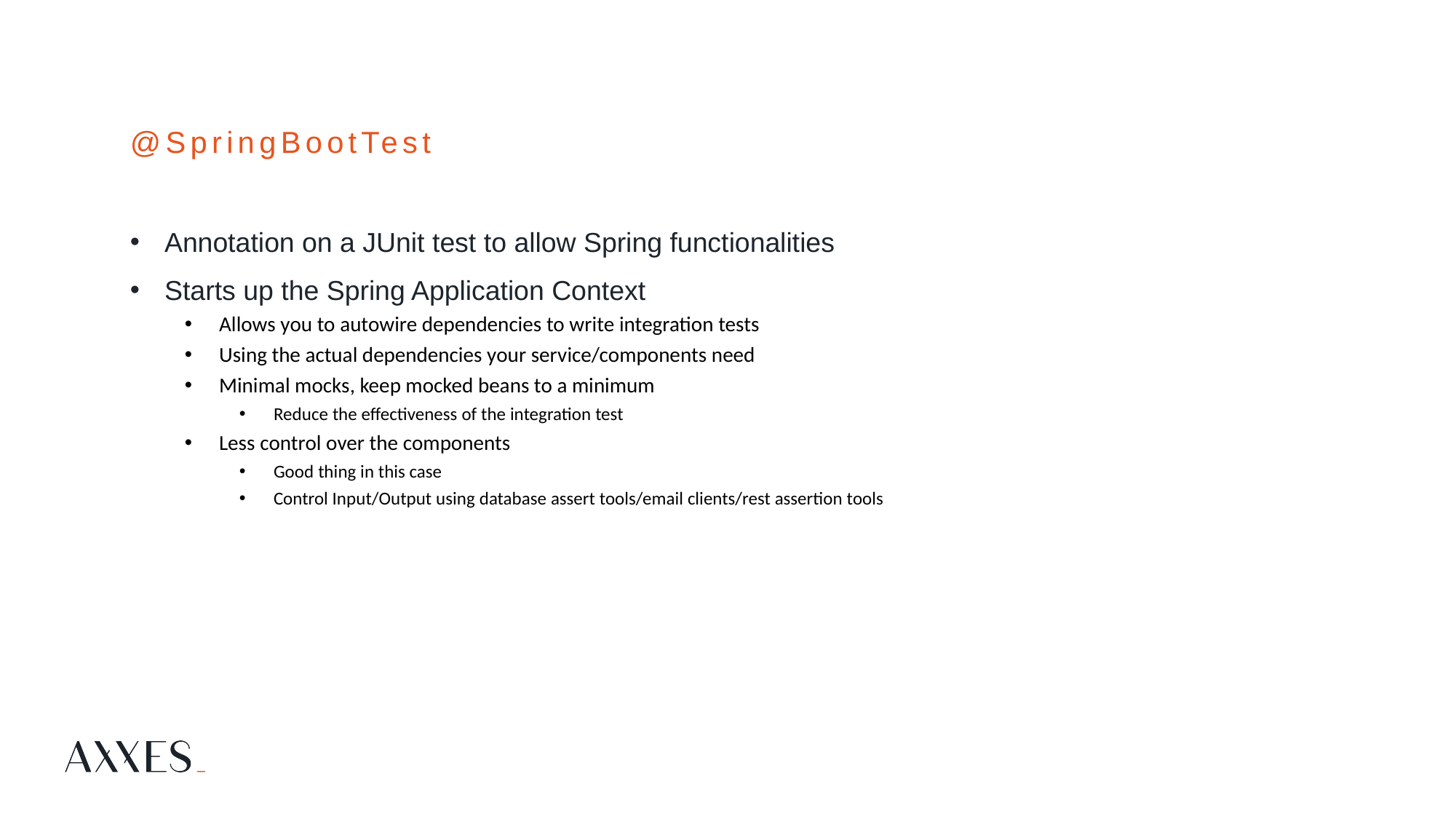

# @SpringBootTest
Annotation on a JUnit test to allow Spring functionalities
Starts up the Spring Application Context
Allows you to autowire dependencies to write integration tests
Using the actual dependencies your service/components need
Minimal mocks, keep mocked beans to a minimum
Reduce the effectiveness of the integration test
Less control over the components
Good thing in this case
Control Input/Output using database assert tools/email clients/rest assertion tools